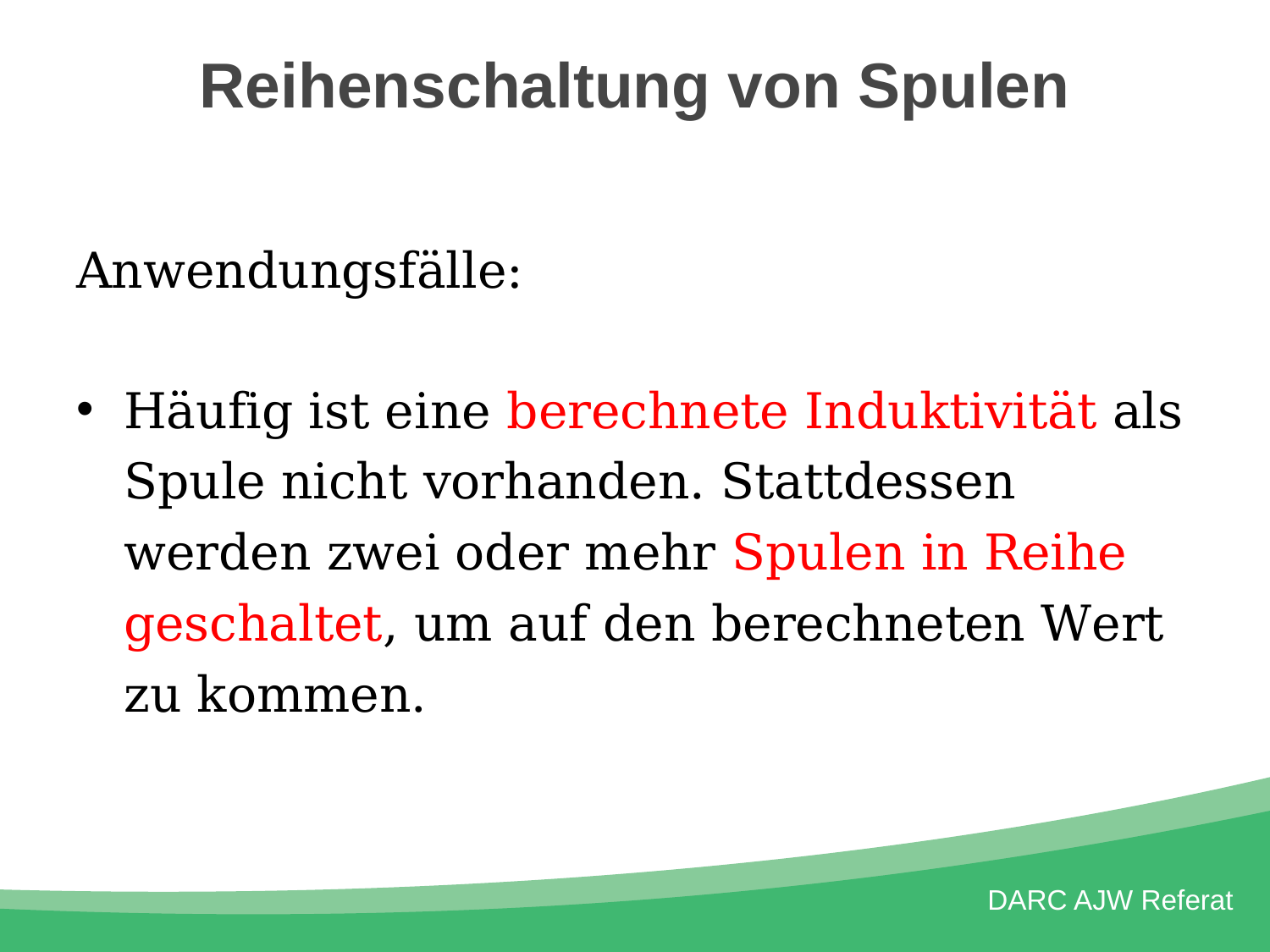

# Reihenschaltung von Spulen
Anwendungsfälle:
Häufig ist eine berechnete Induktivität als Spule nicht vorhanden. Stattdessen werden zwei oder mehr Spulen in Reihe geschaltet, um auf den berechneten Wert zu kommen.